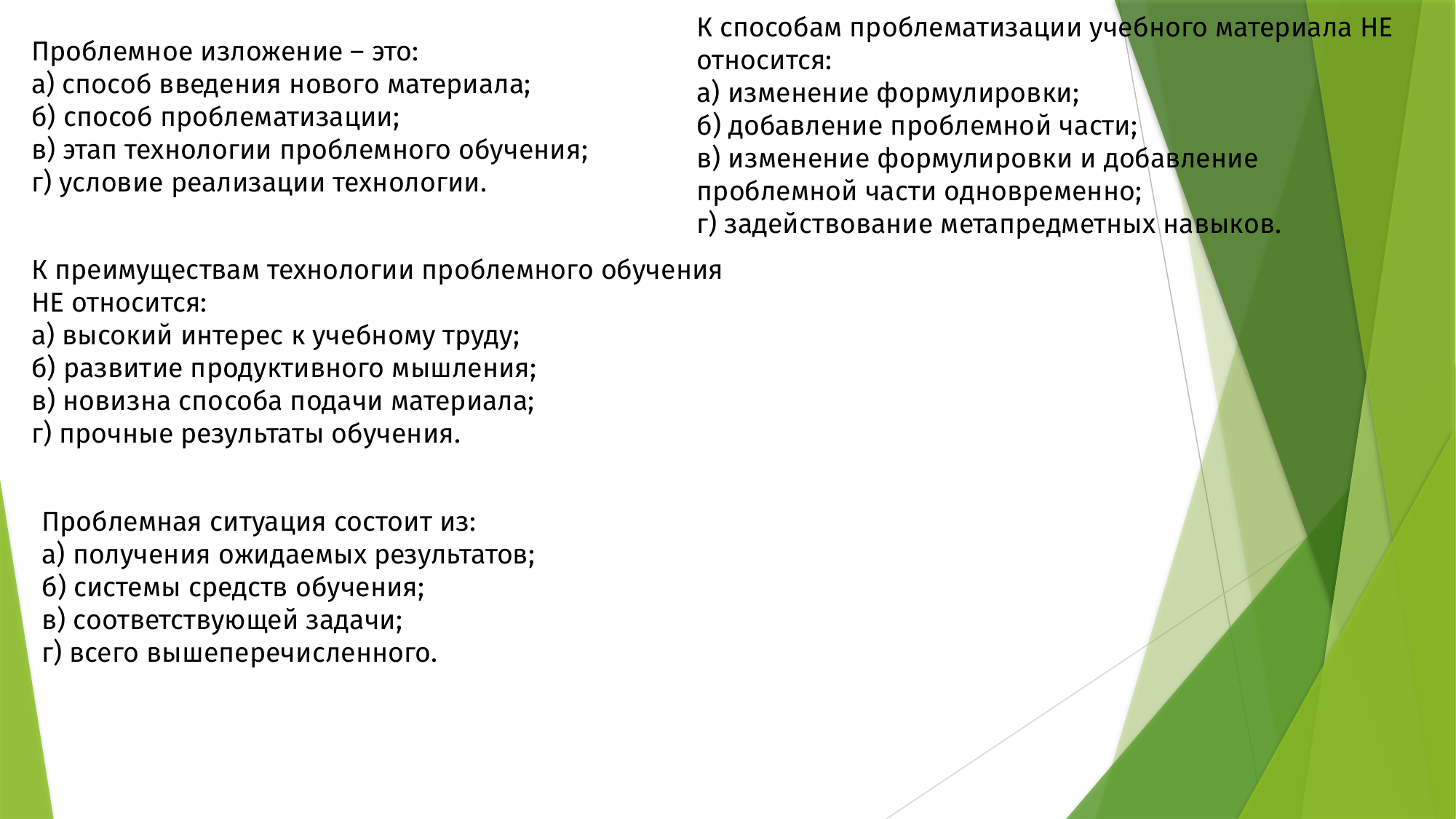

К способам проблематизации учебного материала НЕ относится:
а) изменение формулировки;
б) добавление проблемной части;
в) изменение формулировки и добавление проблемной части одновременно;
г) задействование метапредметных навыков.
Проблемное изложение – это:
а) способ введения нового материала;
б) способ проблематизации;
в) этап технологии проблемного обучения;
г) условие реализации технологии.
К преимуществам технологии проблемного обучения НЕ относится:
а) высокий интерес к учебному труду;
б) развитие продуктивного мышления;
в) новизна способа подачи материала;
г) прочные результаты обучения.
Проблемная ситуация состоит из:
а) получения ожидаемых результатов;
б) системы средств обучения;
в) соответствующей задачи;
г) всего вышеперечисленного.